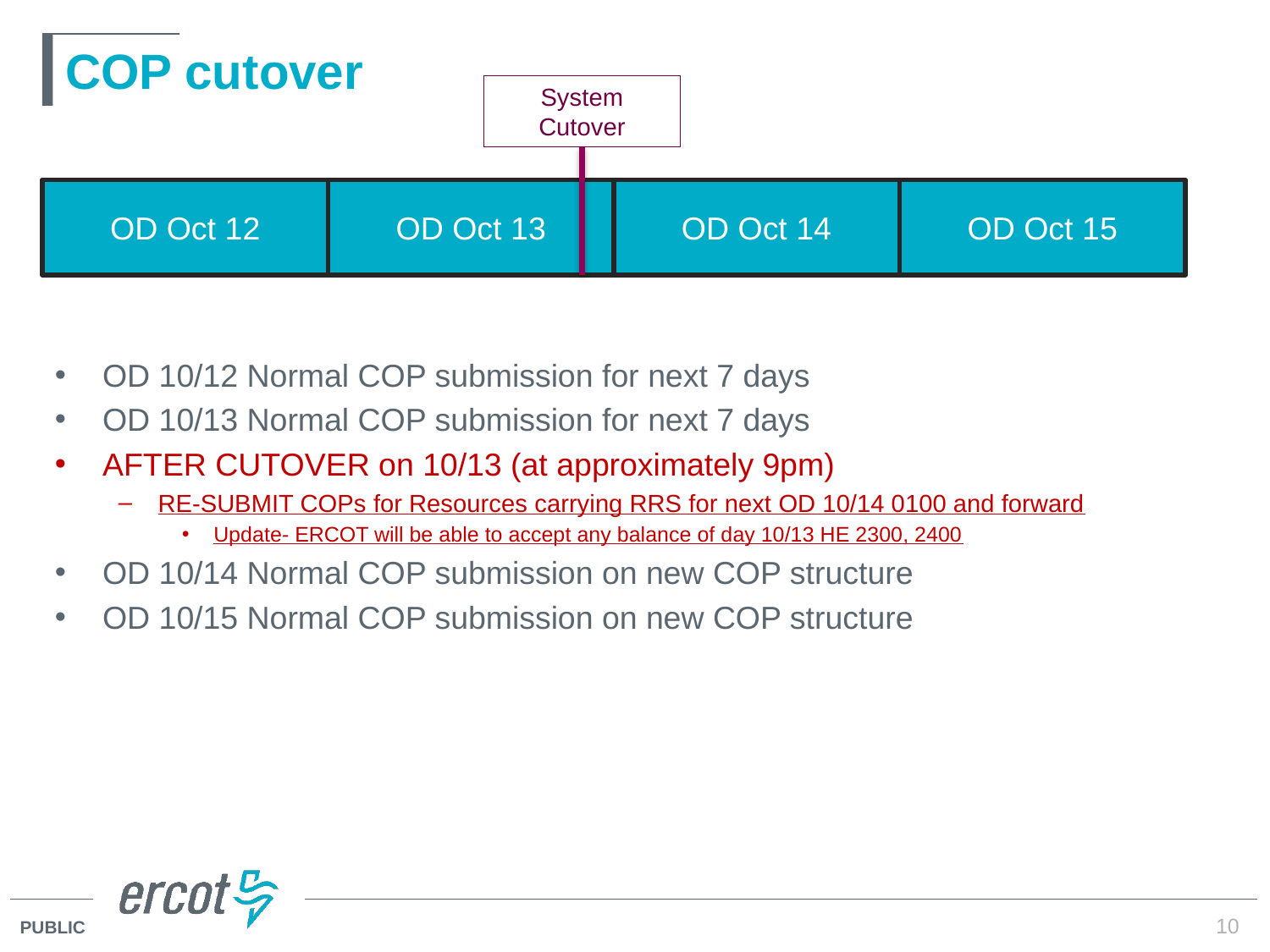

# COP cutover
System
Cutover
OD Oct 12
OD Oct 13
OD Oct 14
OD Oct 15
OD 10/12 Normal COP submission for next 7 days
OD 10/13 Normal COP submission for next 7 days
AFTER CUTOVER on 10/13 (at approximately 9pm)
RE-SUBMIT COPs for Resources carrying RRS for next OD 10/14 0100 and forward
Update- ERCOT will be able to accept any balance of day 10/13 HE 2300, 2400
OD 10/14 Normal COP submission on new COP structure
OD 10/15 Normal COP submission on new COP structure

10